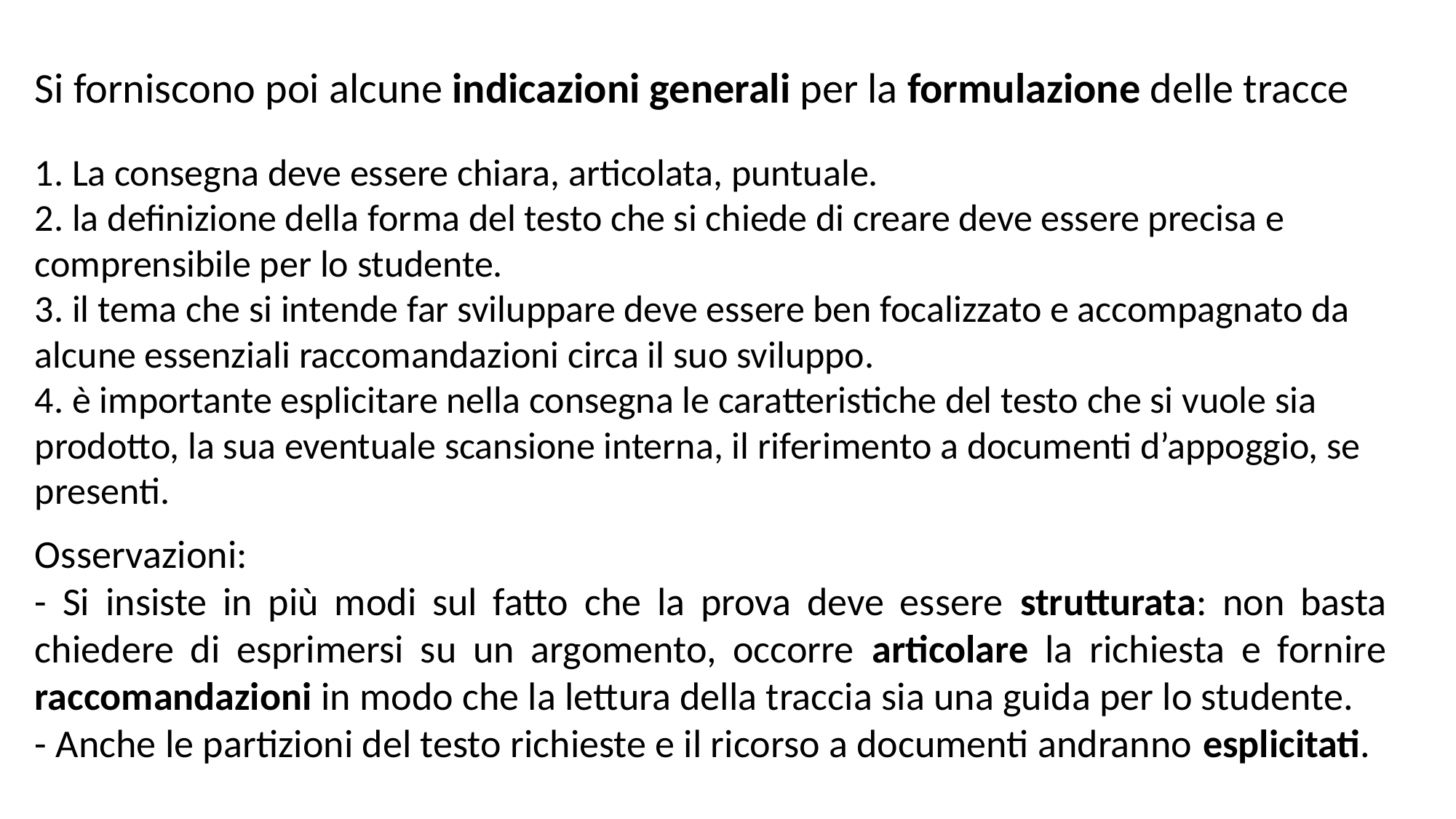

Si forniscono poi alcune indicazioni generali per la formulazione delle tracce

1. La consegna deve essere chiara, articolata, puntuale.
2. la definizione della forma del testo che si chiede di creare deve essere precisa e comprensibile per lo studente.
3. il tema che si intende far sviluppare deve essere ben focalizzato e accompagnato da alcune essenziali raccomandazioni circa il suo sviluppo.
4. è importante esplicitare nella consegna le caratteristiche del testo che si vuole sia prodotto, la sua eventuale scansione interna, il riferimento a documenti d’appoggio, se presenti.
Osservazioni:
- Si insiste in più modi sul fatto che la prova deve essere strutturata: non basta chiedere di esprimersi su un argomento, occorre articolare la richiesta e fornire raccomandazioni in modo che la lettura della traccia sia una guida per lo studente.
- Anche le partizioni del testo richieste e il ricorso a documenti andranno esplicitati.